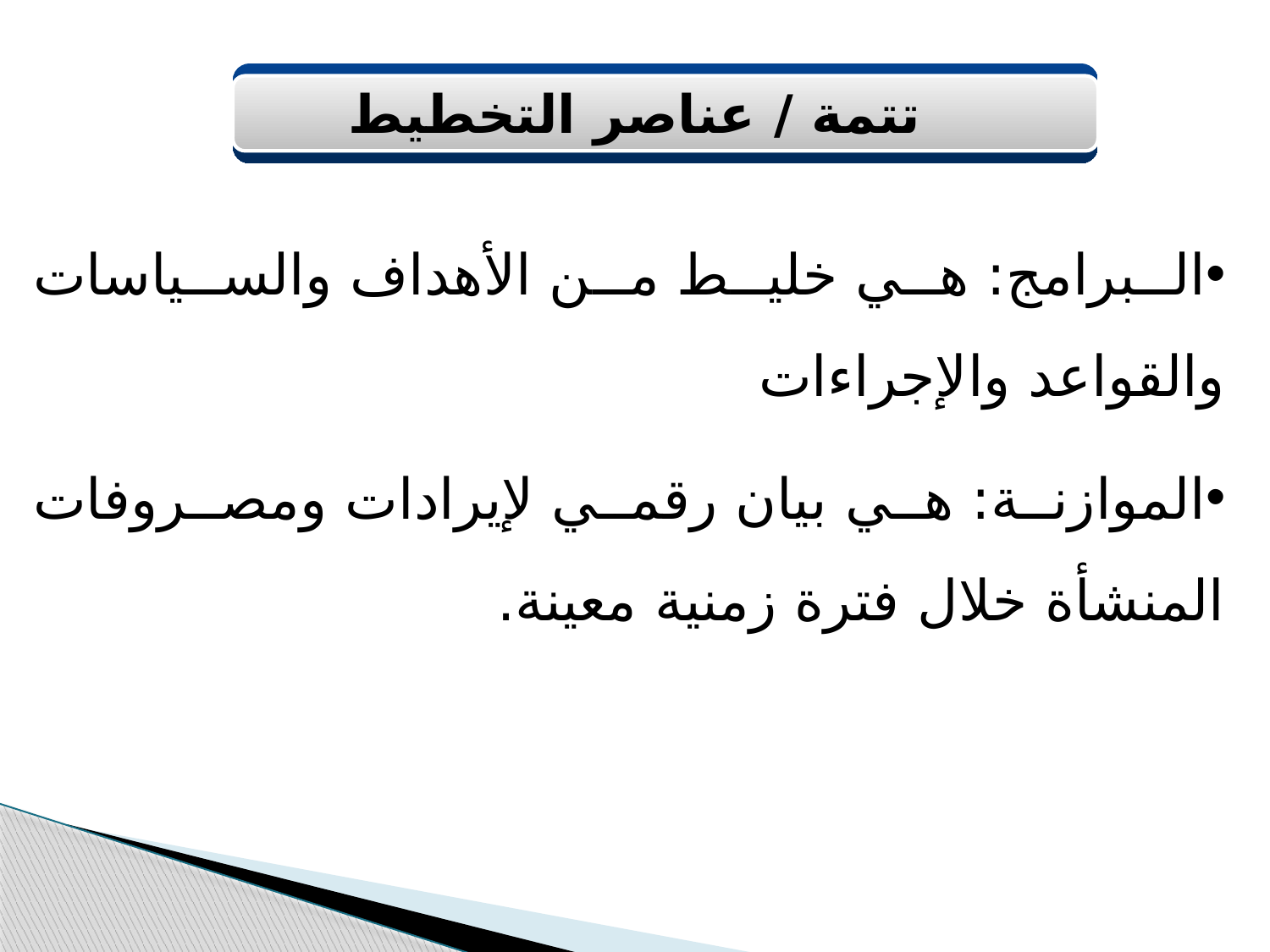

تتمة / عناصر التخطيط
البرامج: هي خليط من الأهداف والسياسات والقواعد والإجراءات
الموازنة: هي بيان رقمي لإيرادات ومصروفات المنشأة خلال فترة زمنية معينة.